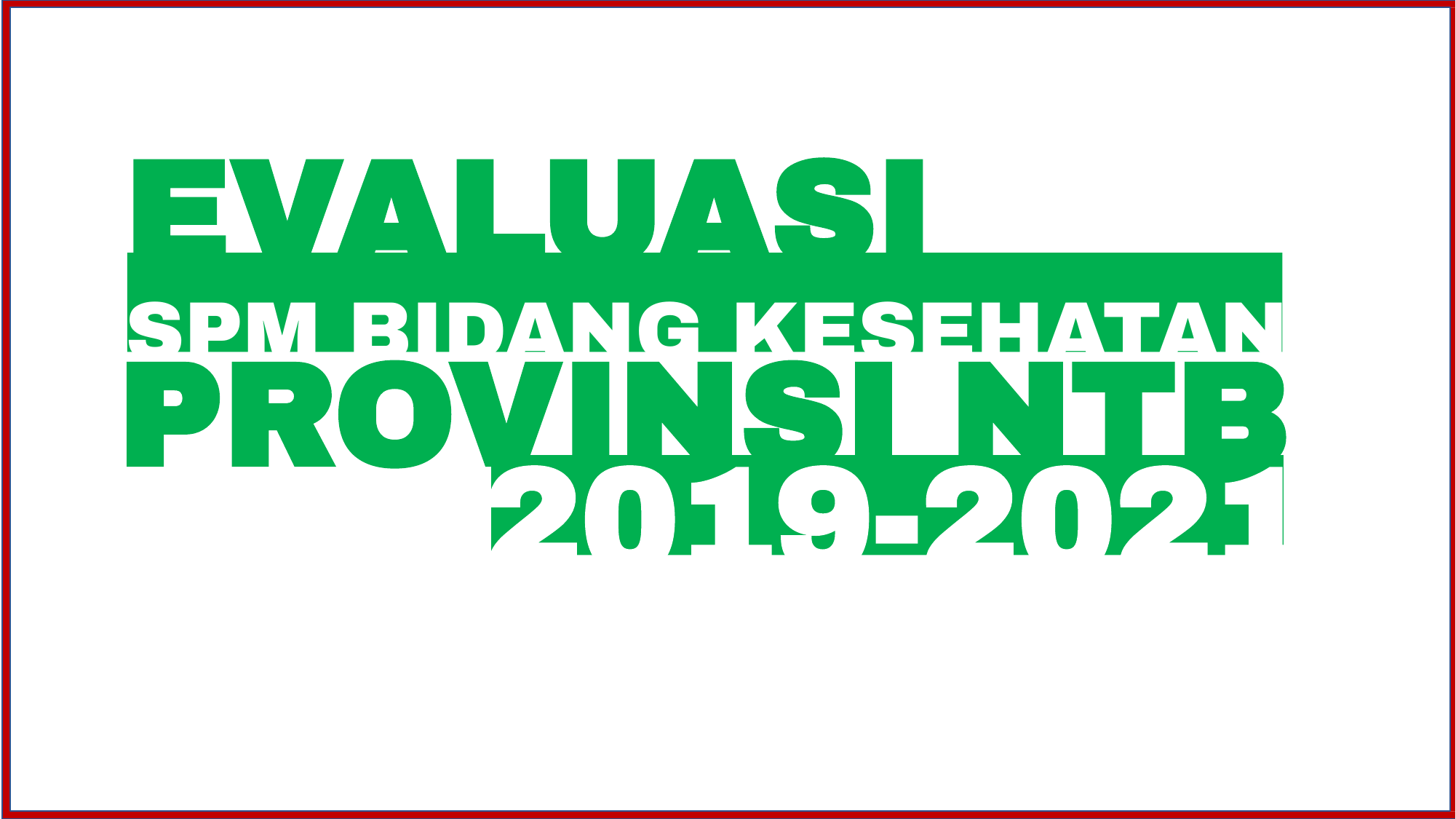

EVALUASI

# SPM BIDANG KESEHATAN
PROVINSI NTB
2019-2021